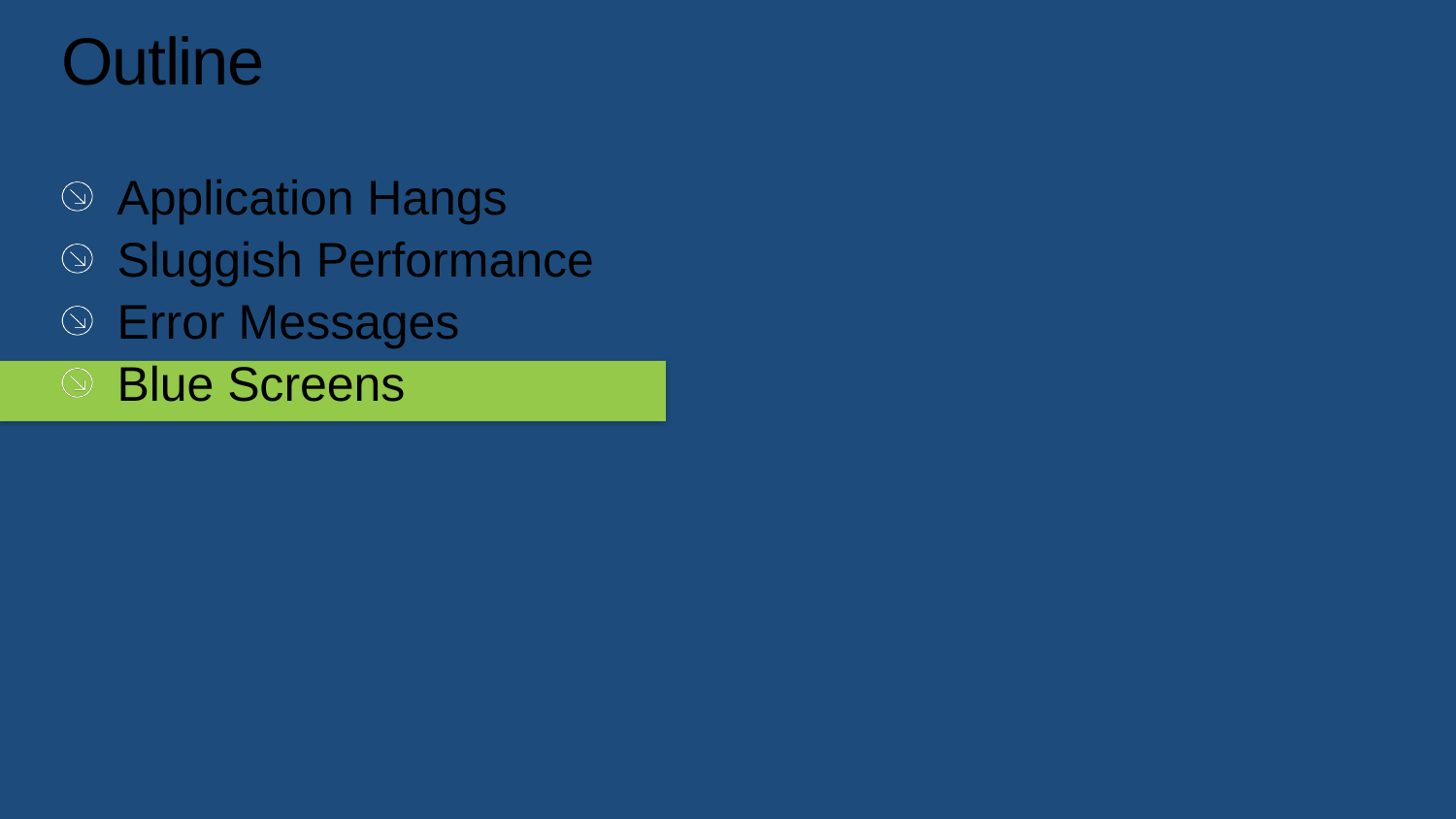

# Outline
Application Hangs
Sluggish Performance
Error Messages
Blue Screens